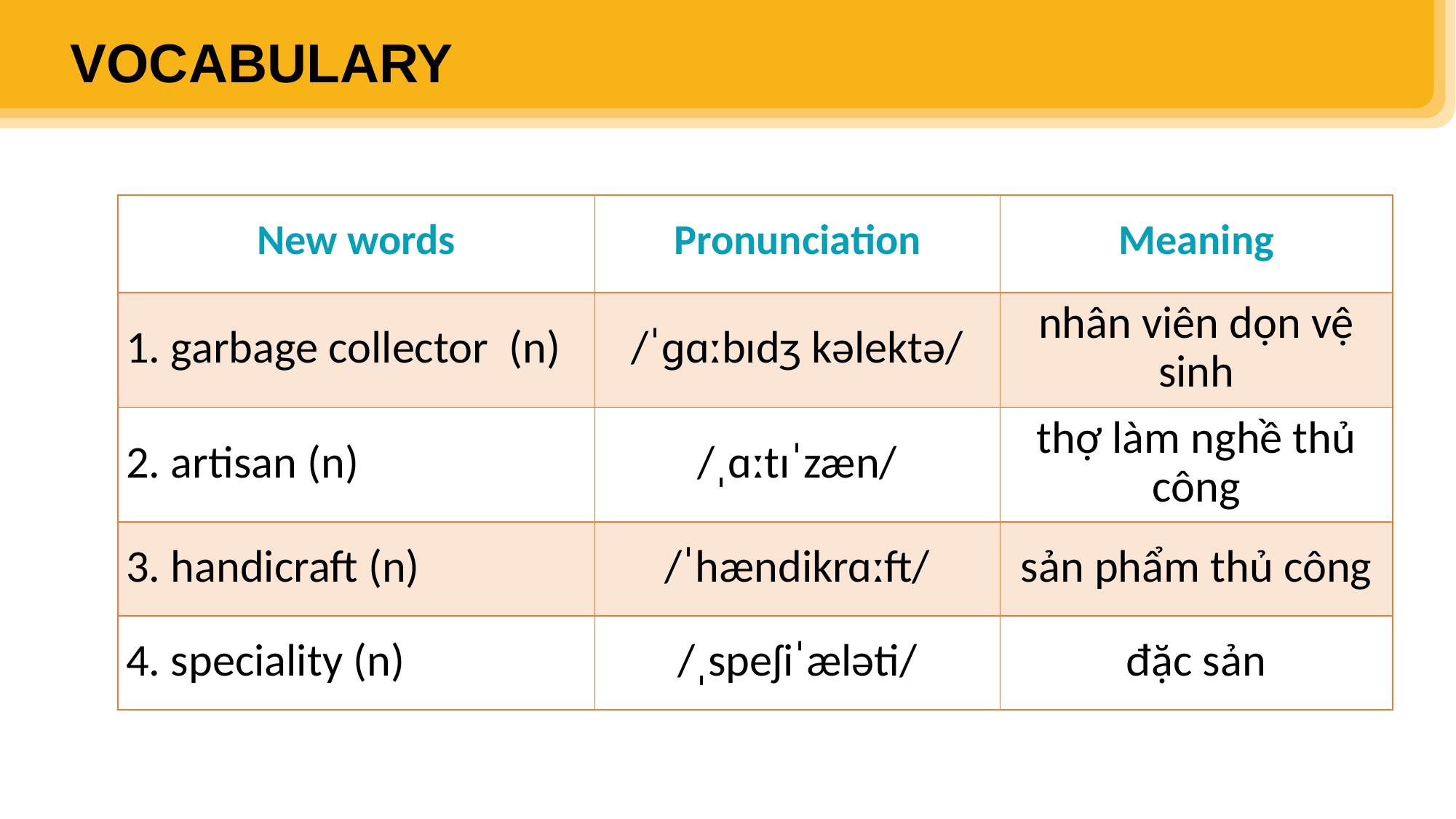

VOCABULARY
| New words | Pronunciation | Meaning |
| --- | --- | --- |
| 1. garbage collector (n) | /ˈɡɑːbɪdʒ kəlektə/ | nhân viên dọn vệ sinh |
| 2. artisan (n) | /ˌɑːtɪˈzæn/ | thợ làm nghề thủ công |
| 3. handicraft (n) | /ˈhændikrɑːft/ | sản phẩm thủ công |
| 4. speciality (n) | /ˌspeʃiˈæləti/ | đặc sản |